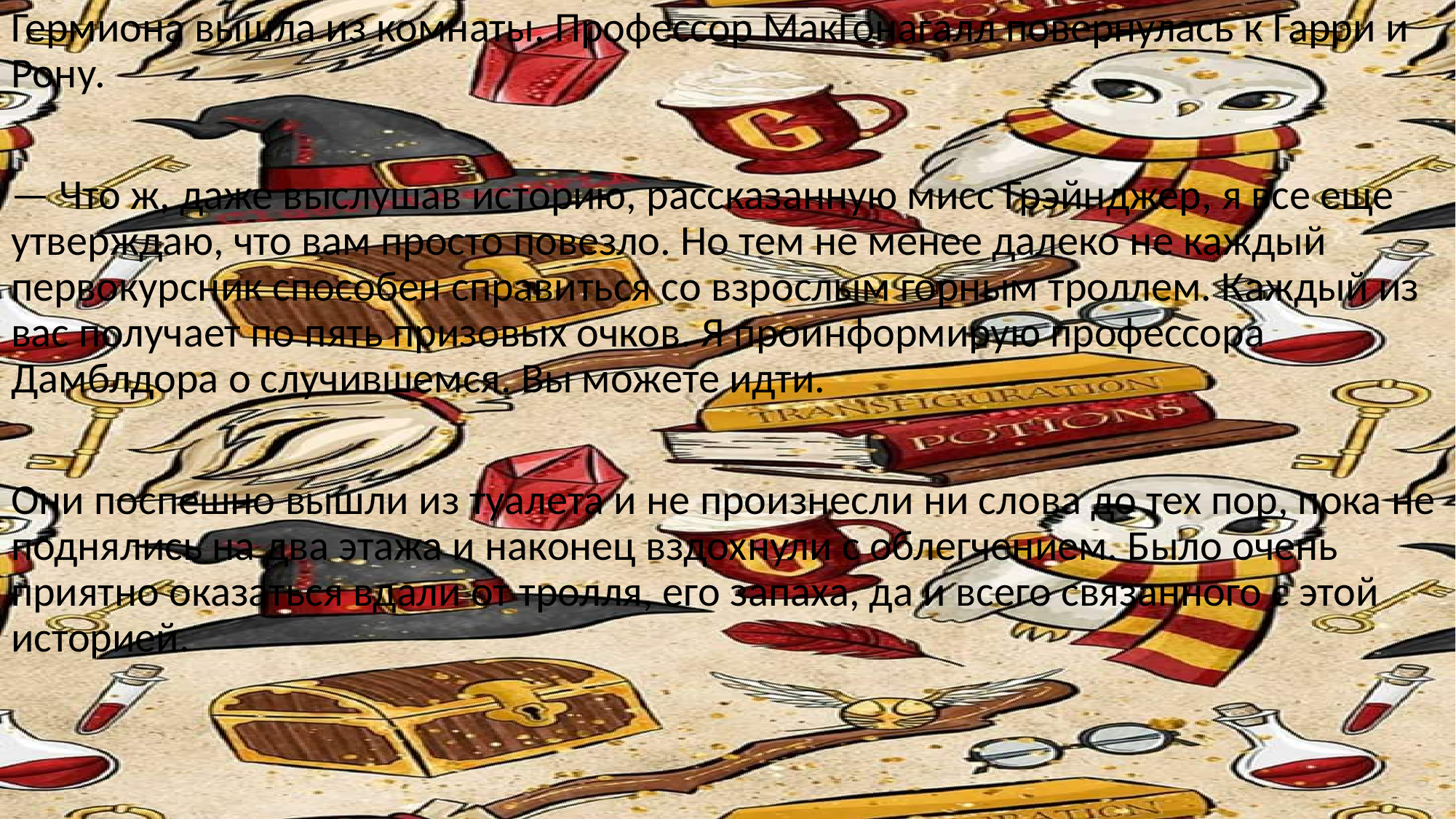

Гермиона вышла из комнаты. Профессор МакГонагалл повернулась к Гарри и Рону.

— Что ж, даже выслушав историю, рассказанную мисс Грэйнджер, я все еще утверждаю, что вам просто повезло. Но тем не менее далеко не каждый первокурсник способен справиться со взрослым горным троллем. Каждый из вас получает по пять призовых очков. Я проинформирую профессора Дамблдора о случившемся. Вы можете идти.

Они поспешно вышли из туалета и не произнесли ни слова до тех пор, пока не поднялись на два этажа и наконец вздохнули с облегчением. Было очень приятно оказаться вдали от тролля, его запаха, да и всего связанного с этой историей.